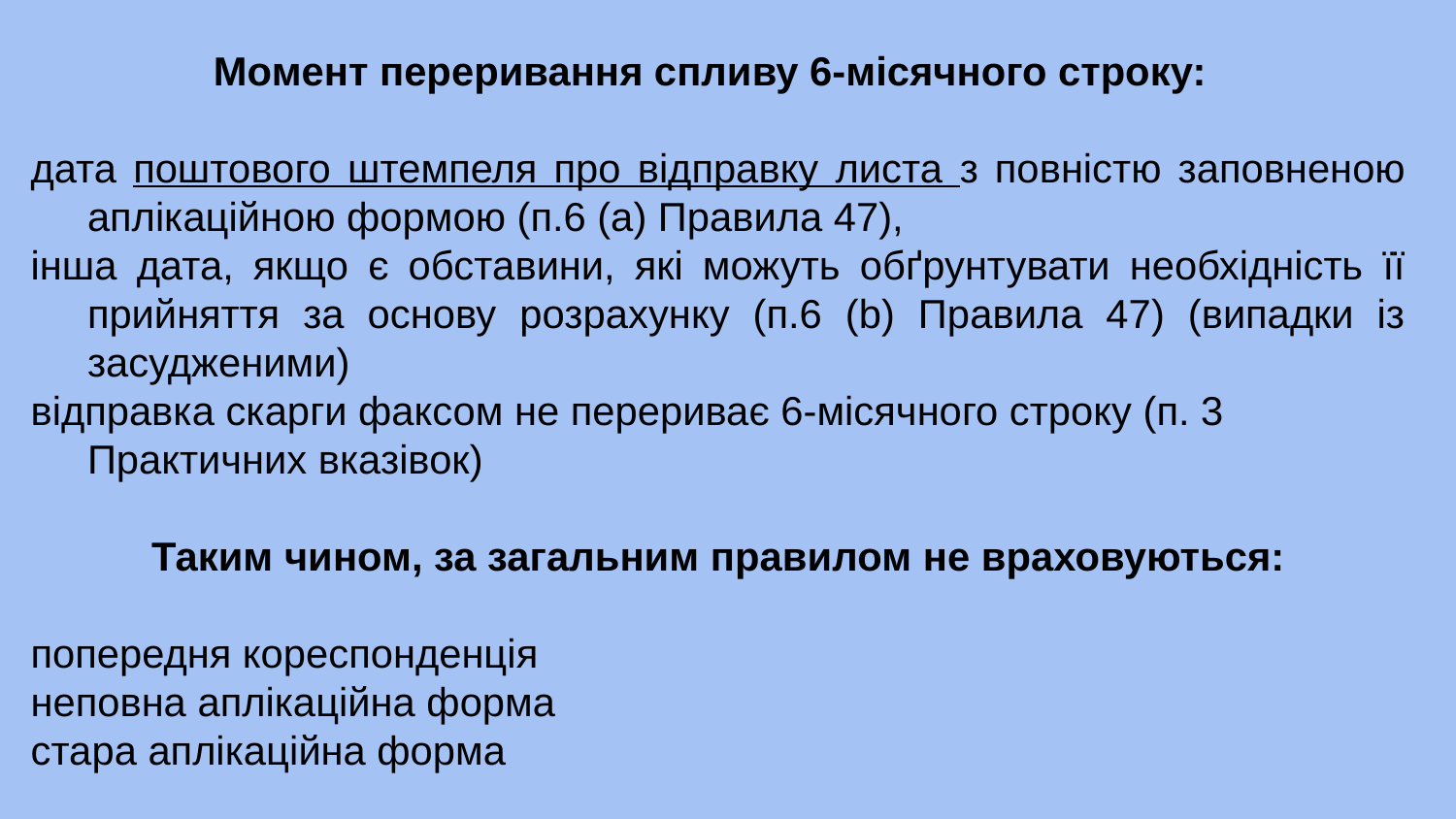

Момент переривання спливу 6-місячного строку:

дата поштового штемпеля про відправку листа з повністю заповненою аплікаційною формою (п.6 (а) Правила 47),
інша дата, якщо є обставини, які можуть обґрунтувати необхідність її прийняття за основу розрахунку (п.6 (b) Правила 47) (випадки із засудженими)
відправка скарги факсом не перериває 6-місячного строку (п. 3 Практичних вказівок)

Таким чином, за загальним правилом не враховуються:

попередня кореспонденція
неповна аплікаційна форма
стара аплікаційна форма